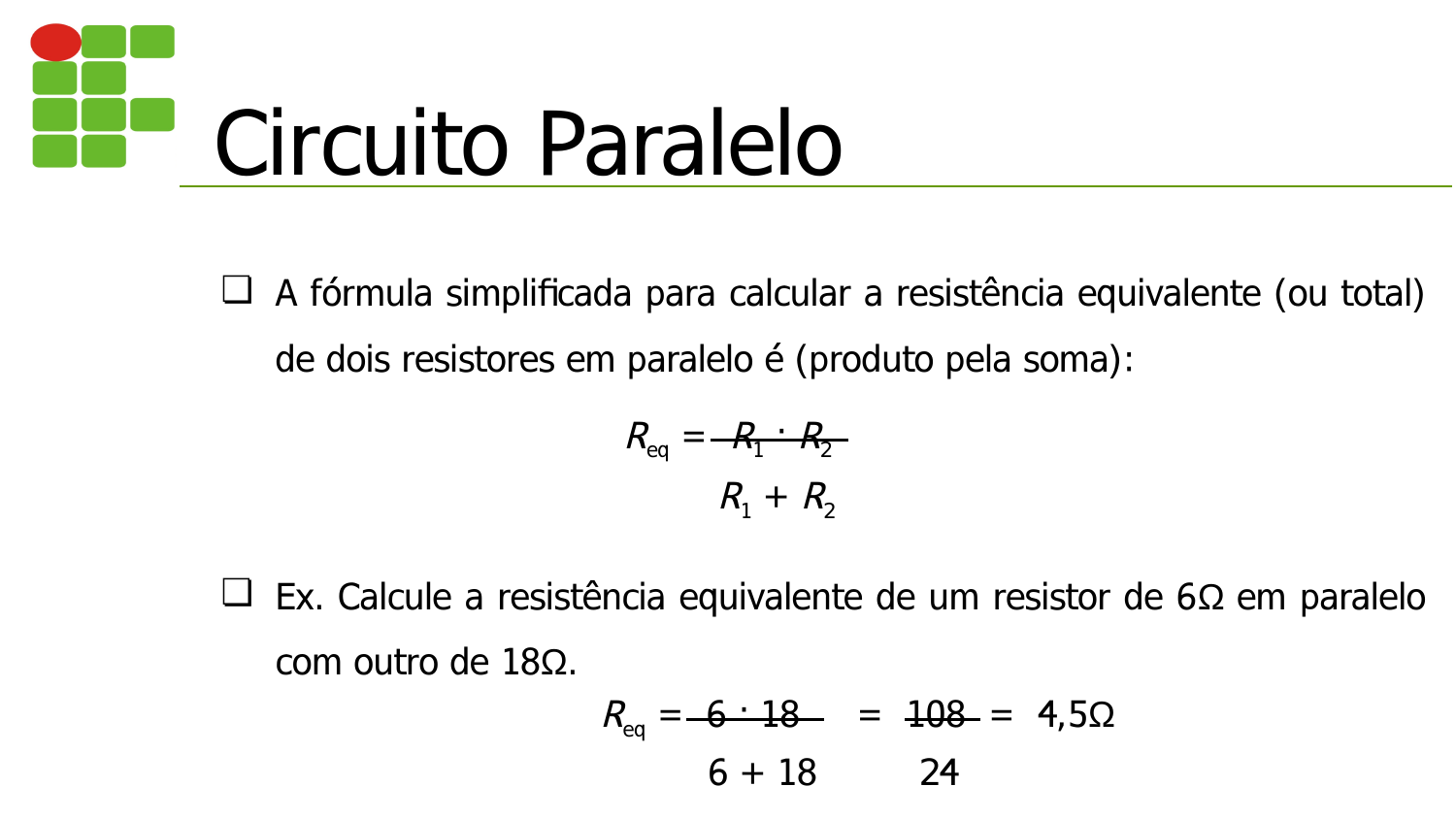

# Circuito Paralelo
A fórmula simplificada para calcular a resistência equivalente (ou total) de dois resistores em paralelo é (produto pela soma):
Req =  R1 · R2
R1 + R2
Ex. Calcule a resistência equivalente de um resistor de 6Ω em paralelo com outro de 18Ω.
Req =  6 · 18     =  108  =  4,5Ω
  6 + 18         24